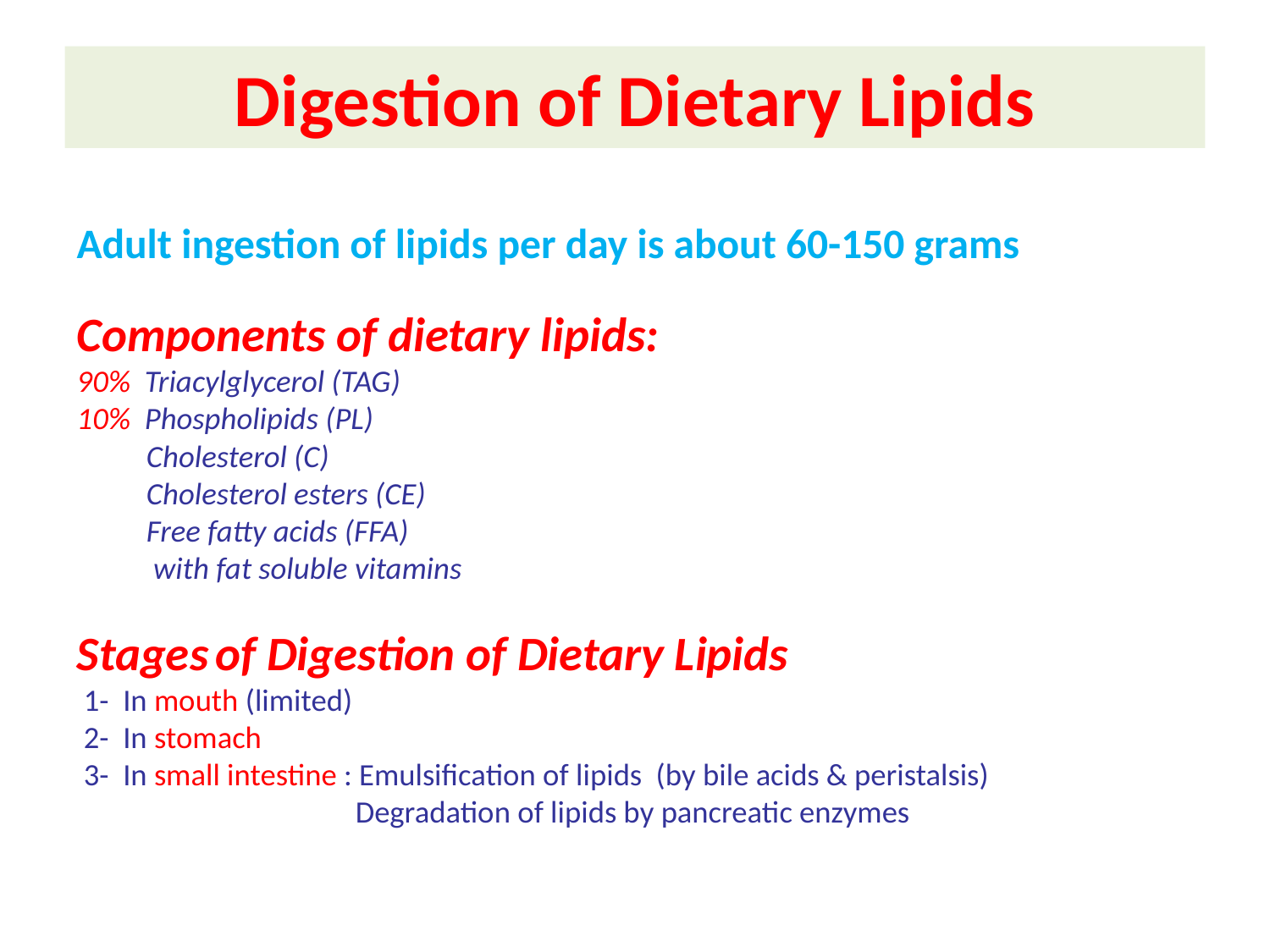

Digestion of Dietary Lipids
# Adult ingestion of lipids per day is about 60-150 grams Components of dietary lipids: 90%  Triacylglycerol (TAG) 10%  Phospholipids (PL) Cholesterol (C) Cholesterol esters (CE) Free fatty acids (FFA) with fat soluble vitamins Stages of Digestion of Dietary Lipids 1-  In mouth (limited) 2-  In stomach 3-  In small intestine : Emulsification of lipids  (by bile acids & peristalsis) Degradation of lipids by pancreatic enzymes